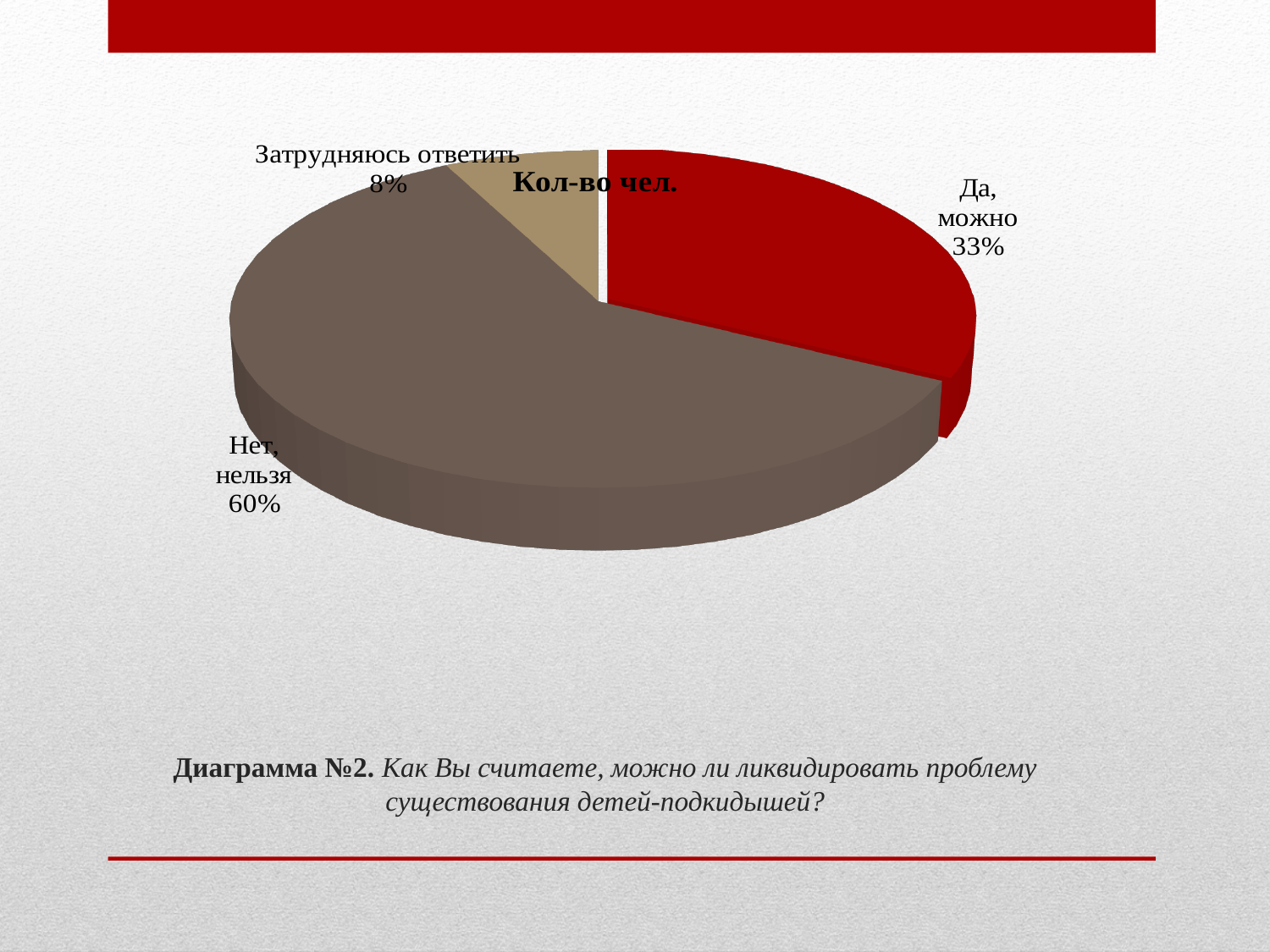

[unsupported chart]

# Диаграмма №2. Как Вы считаете, можно ли ликвидировать проблему существования детей-подкидышей?